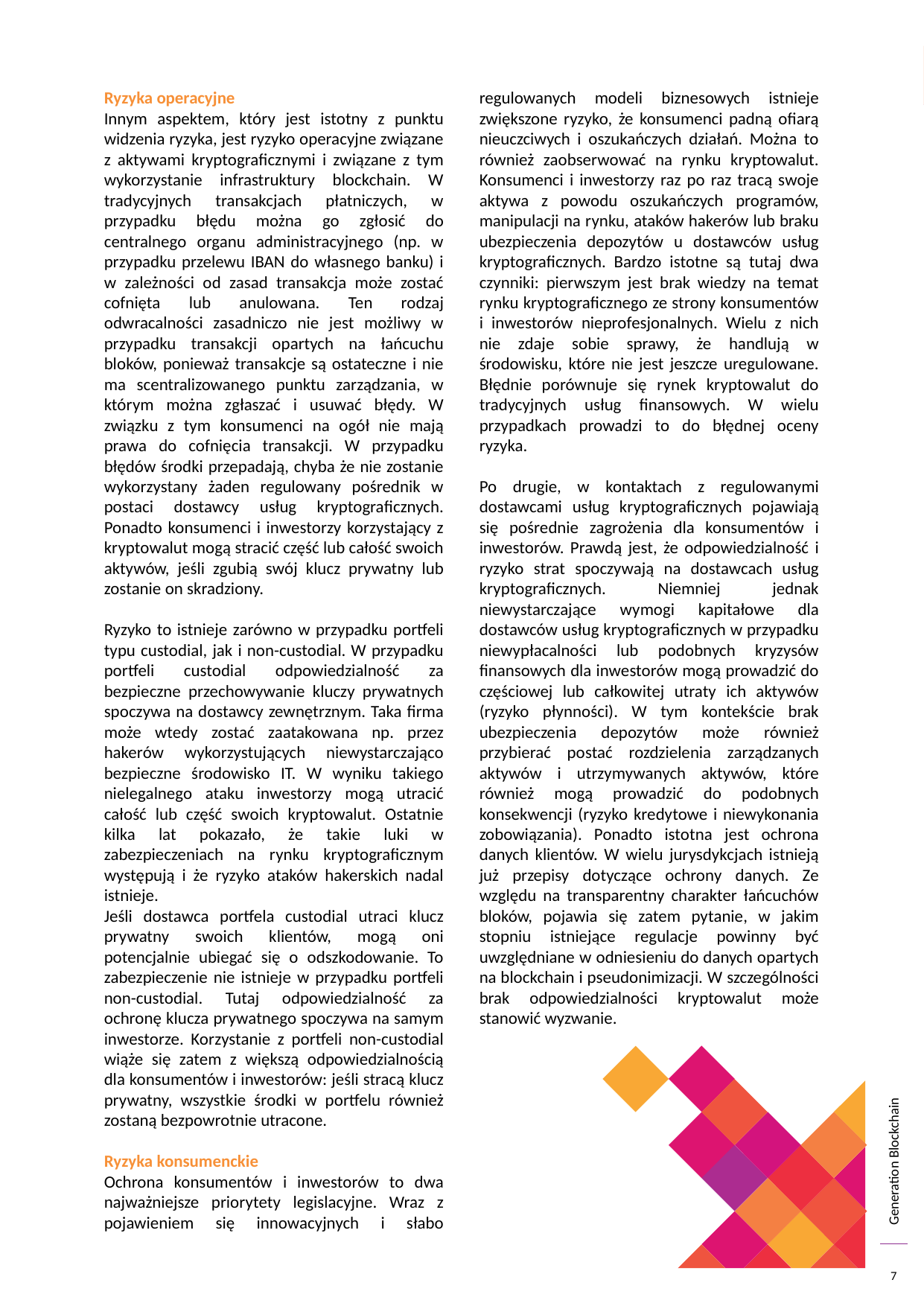

Ryzyka operacyjne
Innym aspektem, który jest istotny z punktu widzenia ryzyka, jest ryzyko operacyjne związane z aktywami kryptograficznymi i związane z tym wykorzystanie infrastruktury blockchain. W tradycyjnych transakcjach płatniczych, w przypadku błędu można go zgłosić do centralnego organu administracyjnego (np. w przypadku przelewu IBAN do własnego banku) i w zależności od zasad transakcja może zostać cofnięta lub anulowana. Ten rodzaj odwracalności zasadniczo nie jest możliwy w przypadku transakcji opartych na łańcuchu bloków, ponieważ transakcje są ostateczne i nie ma scentralizowanego punktu zarządzania, w którym można zgłaszać i usuwać błędy. W związku z tym konsumenci na ogół nie mają prawa do cofnięcia transakcji. W przypadku błędów środki przepadają, chyba że nie zostanie wykorzystany żaden regulowany pośrednik w postaci dostawcy usług kryptograficznych. Ponadto konsumenci i inwestorzy korzystający z kryptowalut mogą stracić część lub całość swoich aktywów, jeśli zgubią swój klucz prywatny lub zostanie on skradziony.

Ryzyko to istnieje zarówno w przypadku portfeli typu custodial, jak i non-custodial. W przypadku portfeli custodial odpowiedzialność za bezpieczne przechowywanie kluczy prywatnych spoczywa na dostawcy zewnętrznym. Taka firma może wtedy zostać zaatakowana np. przez hakerów wykorzystujących niewystarczająco bezpieczne środowisko IT. W wyniku takiego nielegalnego ataku inwestorzy mogą utracić całość lub część swoich kryptowalut. Ostatnie kilka lat pokazało, że takie luki w zabezpieczeniach na rynku kryptograficznym występują i że ryzyko ataków hakerskich nadal istnieje.
Jeśli dostawca portfela custodial utraci klucz prywatny swoich klientów, mogą oni potencjalnie ubiegać się o odszkodowanie. To zabezpieczenie nie istnieje w przypadku portfeli non-custodial. Tutaj odpowiedzialność za ochronę klucza prywatnego spoczywa na samym inwestorze. Korzystanie z portfeli non-custodial wiąże się zatem z większą odpowiedzialnością dla konsumentów i inwestorów: jeśli stracą klucz prywatny, wszystkie środki w portfelu również zostaną bezpowrotnie utracone.

Ryzyka konsumenckie
Ochrona konsumentów i inwestorów to dwa najważniejsze priorytety legislacyjne. Wraz z pojawieniem się innowacyjnych i słabo regulowanych modeli biznesowych istnieje zwiększone ryzyko, że konsumenci padną ofiarą nieuczciwych i oszukańczych działań. Można to również zaobserwować na rynku kryptowalut. Konsumenci i inwestorzy raz po raz tracą swoje aktywa z powodu oszukańczych programów, manipulacji na rynku, ataków hakerów lub braku ubezpieczenia depozytów u dostawców usług kryptograficznych. Bardzo istotne są tutaj dwa czynniki: pierwszym jest brak wiedzy na temat rynku kryptograficznego ze strony konsumentów i inwestorów nieprofesjonalnych. Wielu z nich nie zdaje sobie sprawy, że handlują w środowisku, które nie jest jeszcze uregulowane. Błędnie porównuje się rynek kryptowalut do tradycyjnych usług finansowych. W wielu przypadkach prowadzi to do błędnej oceny ryzyka.

Po drugie, w kontaktach z regulowanymi dostawcami usług kryptograficznych pojawiają się pośrednie zagrożenia dla konsumentów i inwestorów. Prawdą jest, że odpowiedzialność i ryzyko strat spoczywają na dostawcach usług kryptograficznych. Niemniej jednak niewystarczające wymogi kapitałowe dla dostawców usług kryptograficznych w przypadku niewypłacalności lub podobnych kryzysów finansowych dla inwestorów mogą prowadzić do częściowej lub całkowitej utraty ich aktywów (ryzyko płynności). W tym kontekście brak ubezpieczenia depozytów może również przybierać postać rozdzielenia zarządzanych aktywów i utrzymywanych aktywów, które również mogą prowadzić do podobnych konsekwencji (ryzyko kredytowe i niewykonania zobowiązania). Ponadto istotna jest ochrona danych klientów. W wielu jurysdykcjach istnieją już przepisy dotyczące ochrony danych. Ze względu na transparentny charakter łańcuchów bloków, pojawia się zatem pytanie, w jakim stopniu istniejące regulacje powinny być uwzględniane w odniesieniu do danych opartych na blockchain i pseudonimizacji. W szczególności brak odpowiedzialności kryptowalut może stanowić wyzwanie.

7